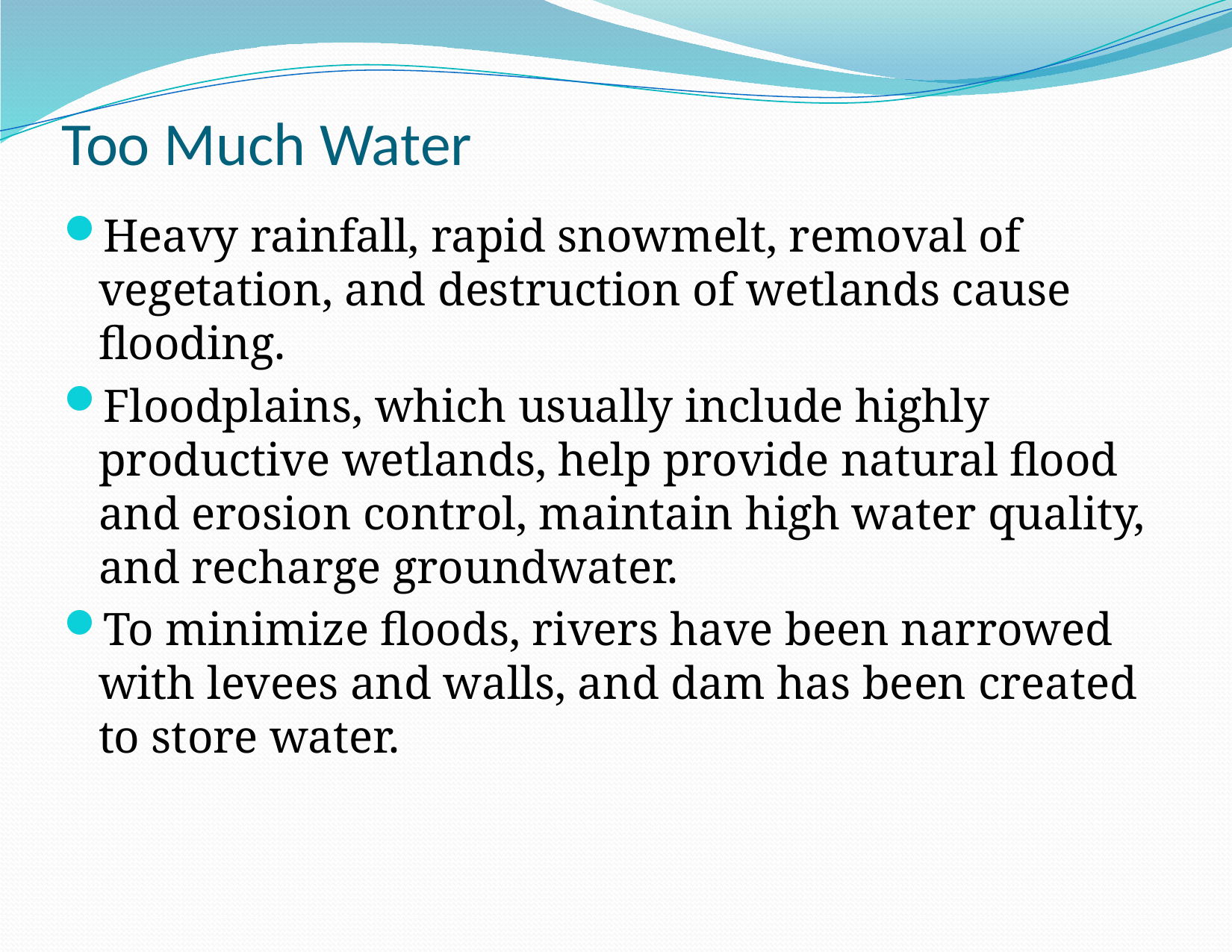

# Too Much Water
Heavy rainfall, rapid snowmelt, removal of vegetation, and destruction of wetlands cause flooding.
Floodplains, which usually include highly productive wetlands, help provide natural flood and erosion control, maintain high water quality, and recharge groundwater.
To minimize floods, rivers have been narrowed with levees and walls, and dam has been created to store water.